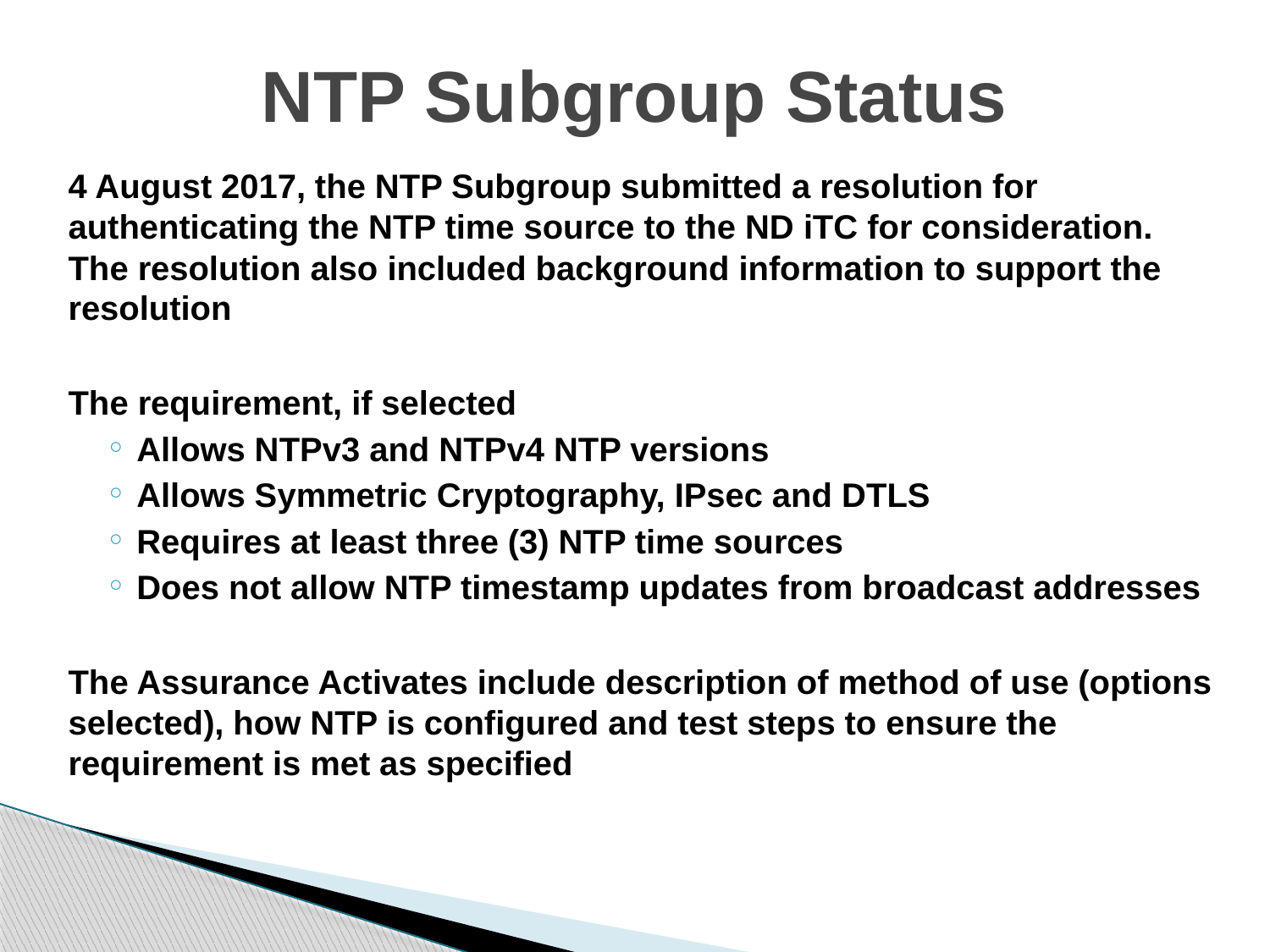

# NTP Subgroup Status
4 August 2017, the NTP Subgroup submitted a resolution for authenticating the NTP time source to the ND iTC for consideration.  The resolution also included background information to support the resolution

The requirement, if selected
Allows NTPv3 and NTPv4 NTP versions
Allows Symmetric Cryptography, IPsec and DTLS
Requires at least three (3) NTP time sources
Does not allow NTP timestamp updates from broadcast addresses

The Assurance Activates include description of method of use (options selected), how NTP is configured and test steps to ensure the requirement is met as specified